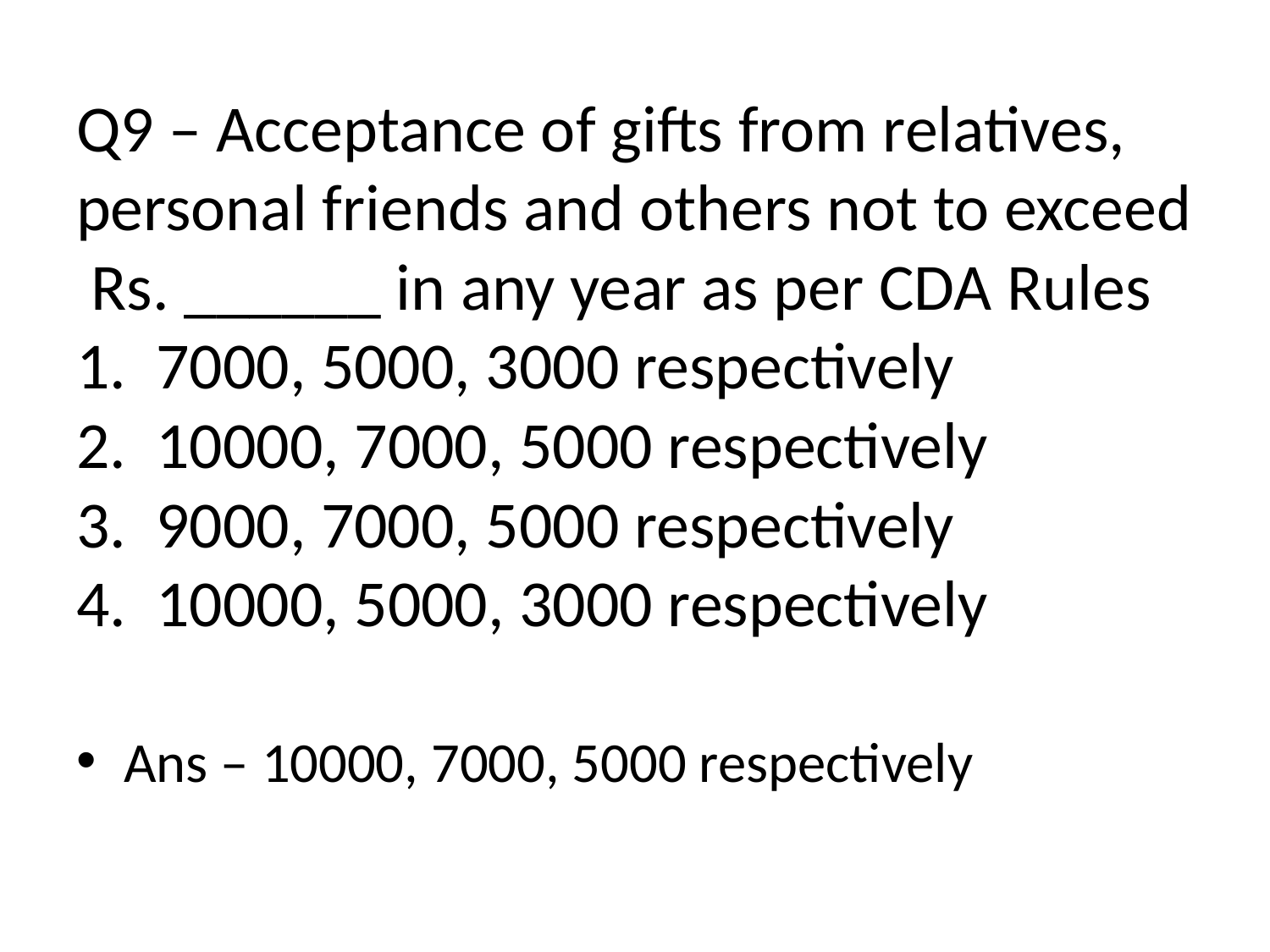

# Q9 – Acceptance of gifts from relatives, personal friends and others not to exceed  Rs. ______ in any year as per CDA Rules 1.  7000, 5000, 3000 respectively 2.  10000, 7000, 5000 respectively 3.  9000, 7000, 5000 respectively 4.  10000, 5000, 3000 respectively
Ans – 10000, 7000, 5000 respectively